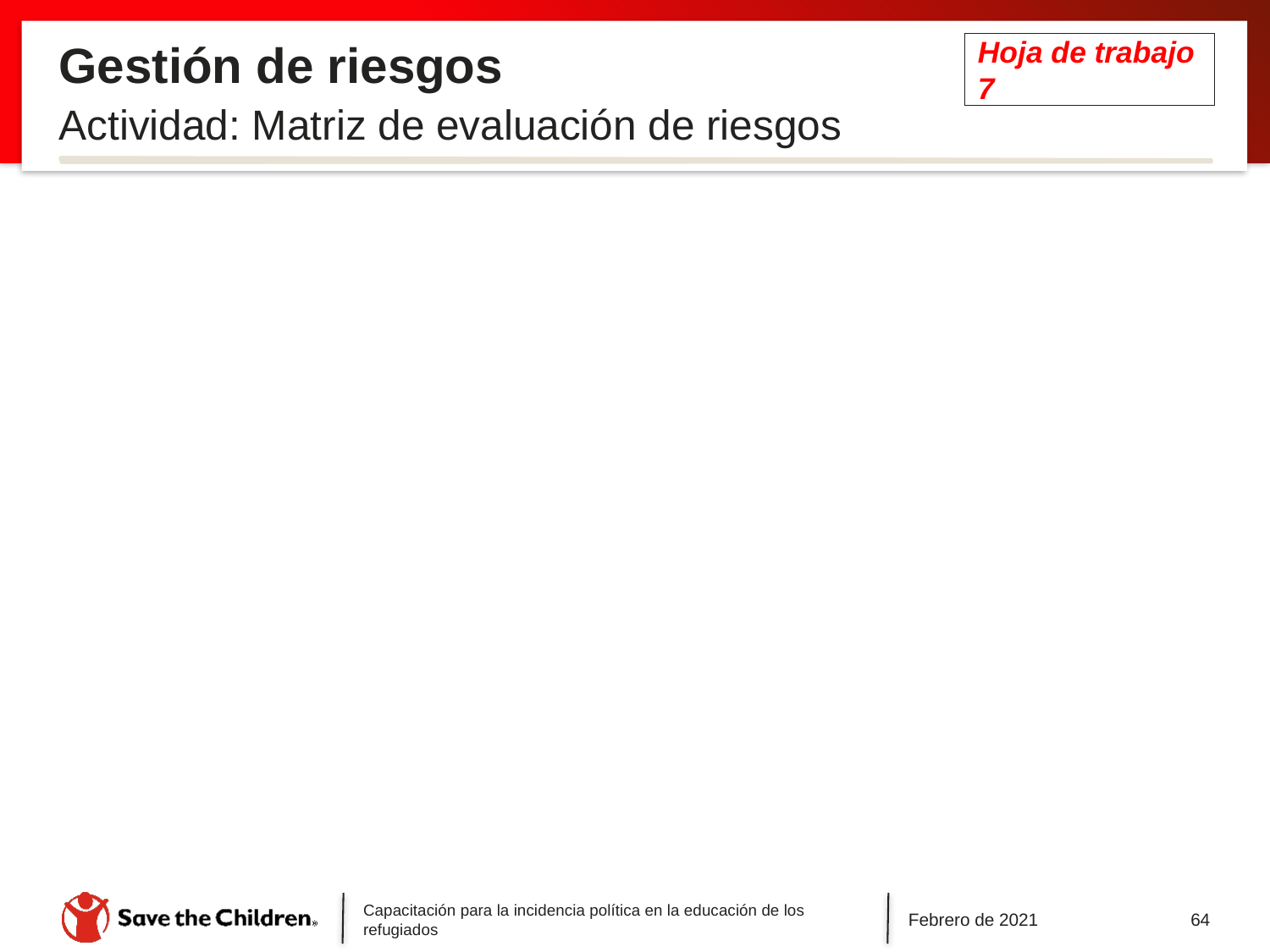

# Gestión de riesgos
Hoja de trabajo 7
Actividad: Matriz de evaluación de riesgos
Capacitación para la incidencia política en la educación de los refugiados
Febrero de 2021
64